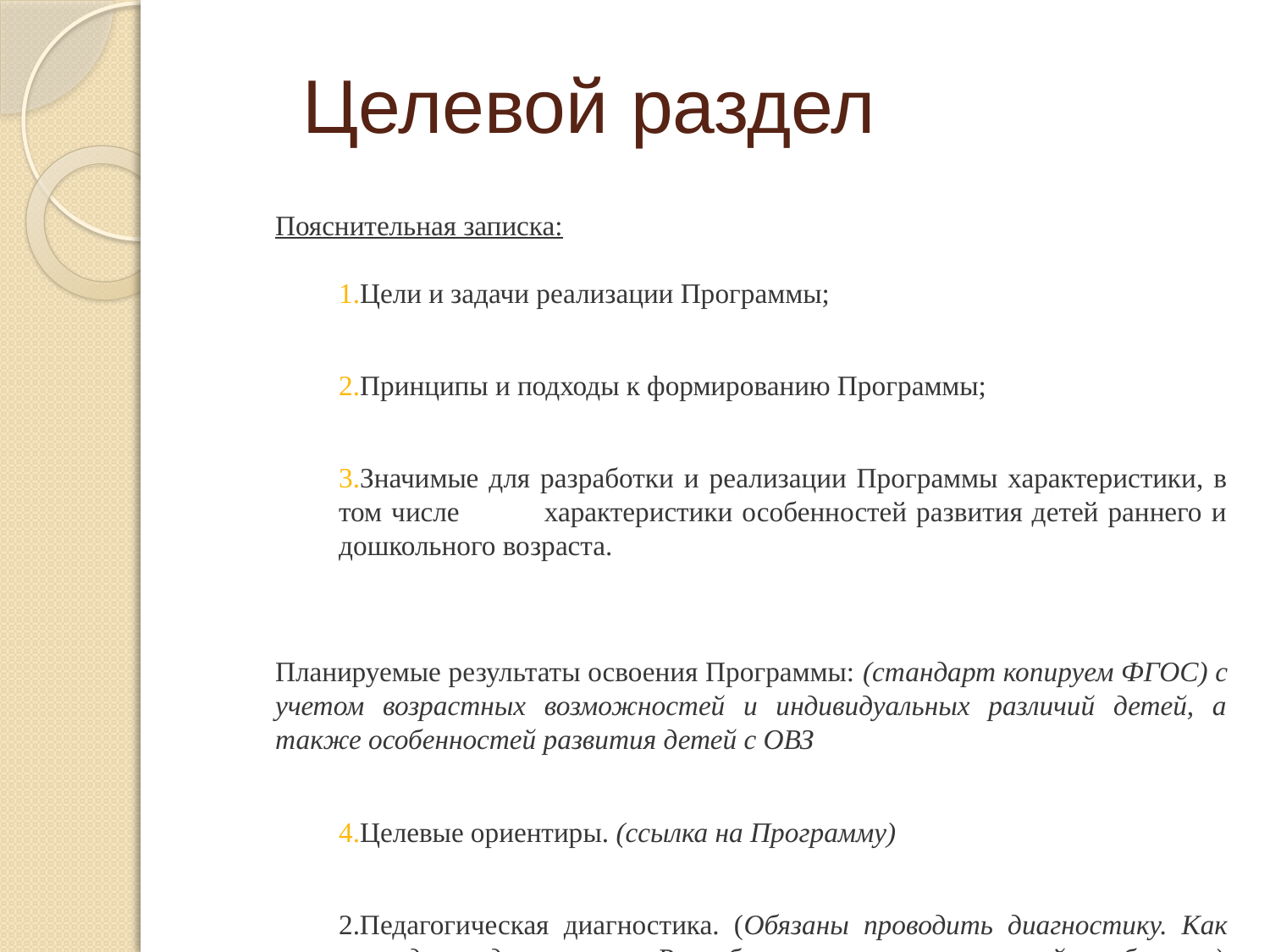

# Целевой раздел
Пояснительная записка:

Цели и задачи реализации Программы;

Принципы и подходы к формированию Программы;

Значимые для разработки и реализации Программы характеристики, в том числе         характеристики особенностей развития детей раннего и дошкольного возраста.

Планируемые результаты освоения Программы: (стандарт копируем ФГОС) с учетом возрастных возможностей и индивидуальных различий детей, а также особенностей развития детей с ОВЗ

Целевые ориентиры. (ссылка на Программу)

2.Педагогическая диагностика. (Обязаны проводить диагностику. Как проводится диагностика. Разрабатываем инструментарий и работаем)